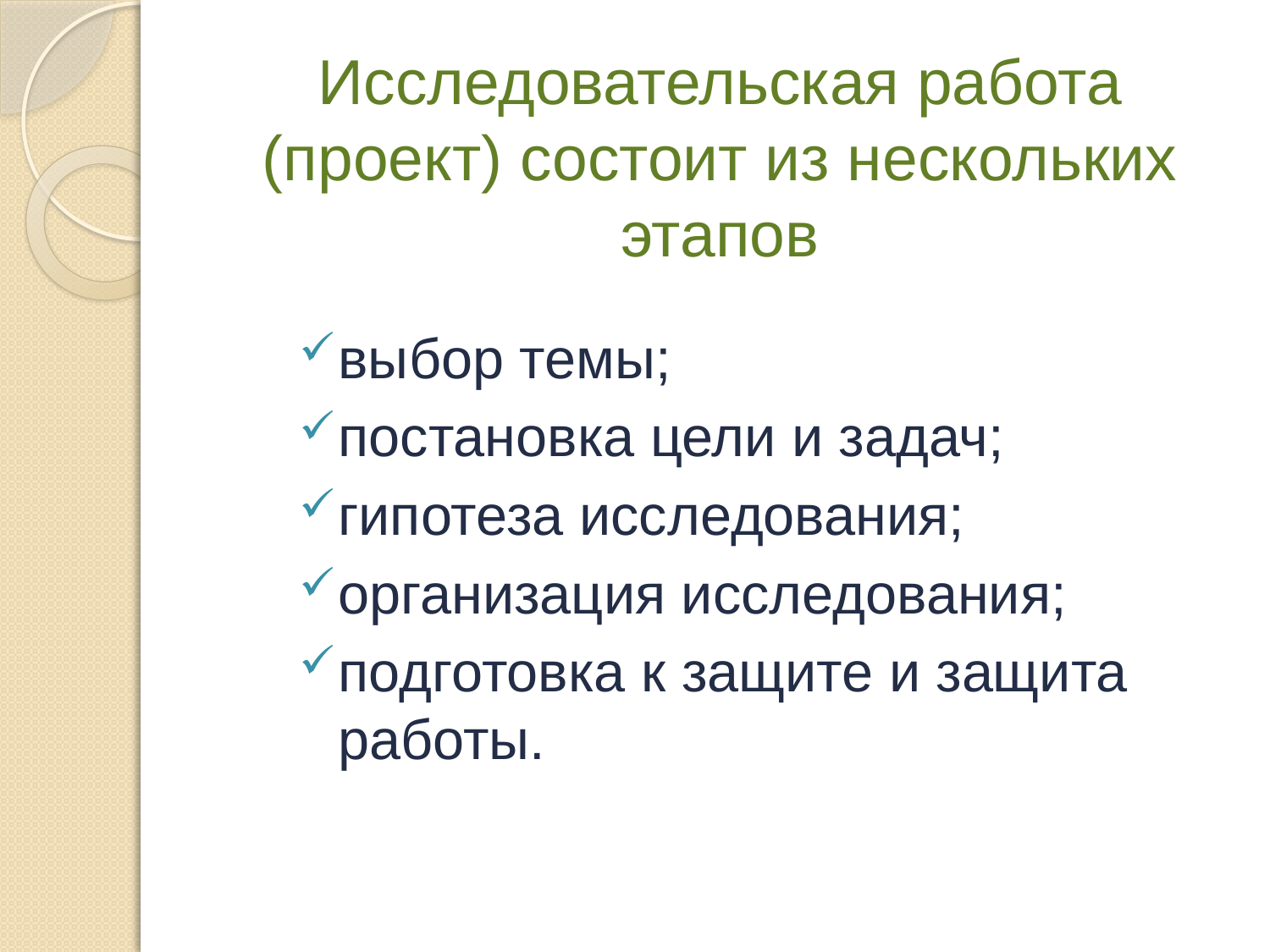

# Исследовательская работа (проект) состоит из нескольких этапов
выбор темы;
постановка цели и задач;
гипотеза исследования;
организация исследования;
подготовка к защите и защита работы.